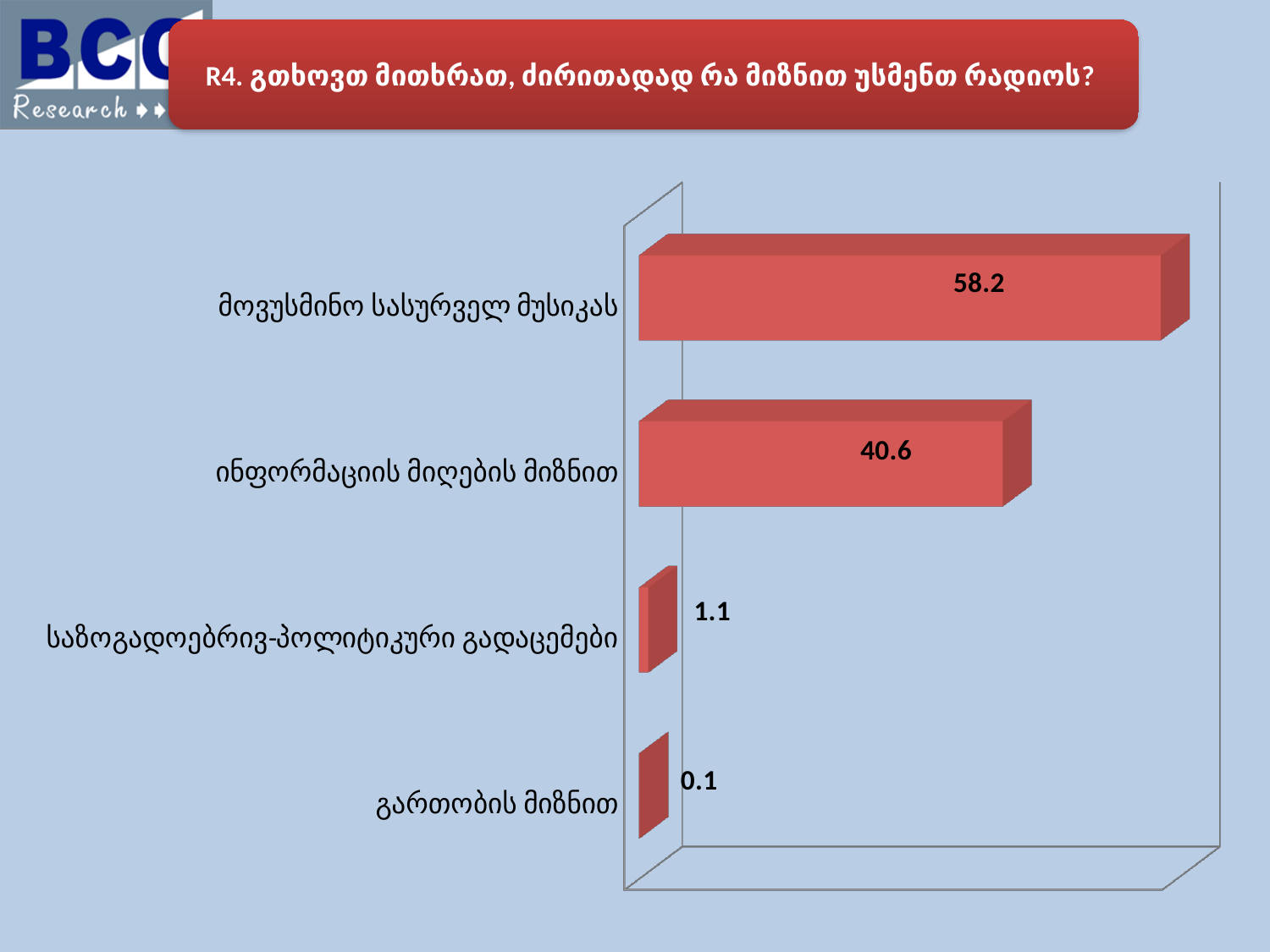

R4. გთხოვთ მითხრათ, ძირითადად რა მიზნით უსმენთ რადიოს?

[unsupported chart]